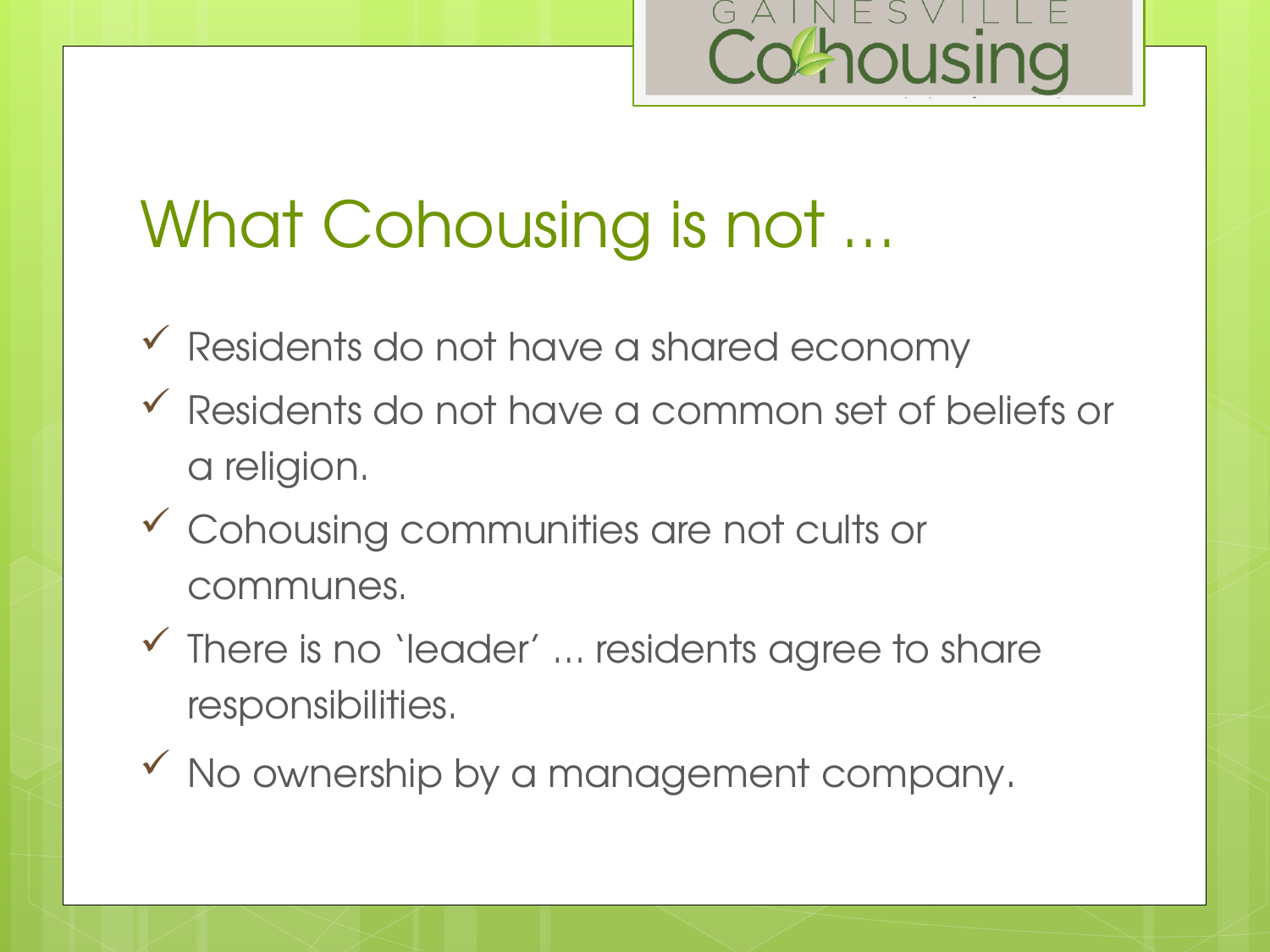

# What Cohousing is not …
Residents do not have a shared economy
Residents do not have a common set of beliefs or a religion.
Cohousing communities are not cults or communes.
There is no ‘leader’ … residents agree to share responsibilities.
No ownership by a management company.